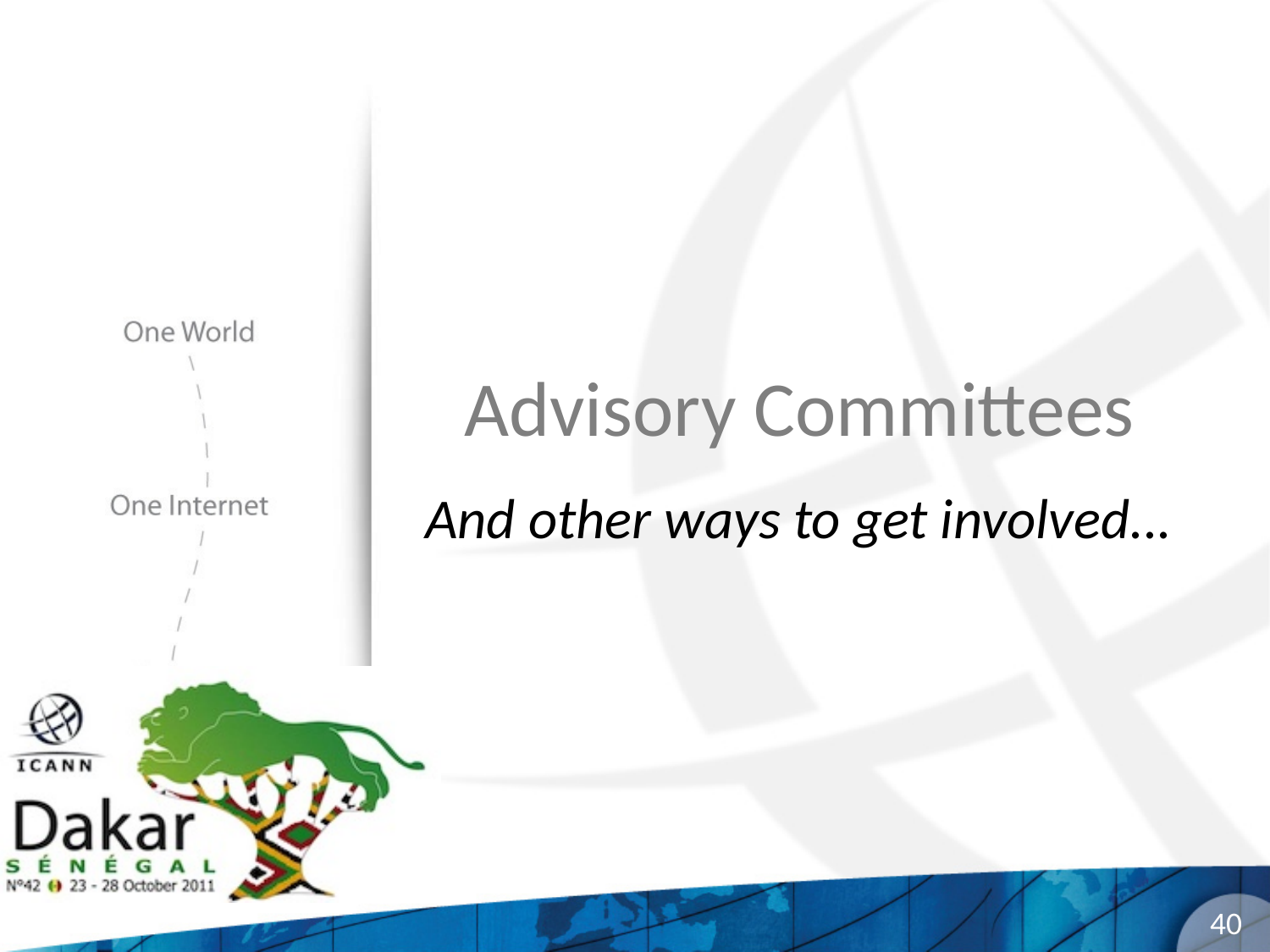

# Advisory Committees
And other ways to get involved...
40